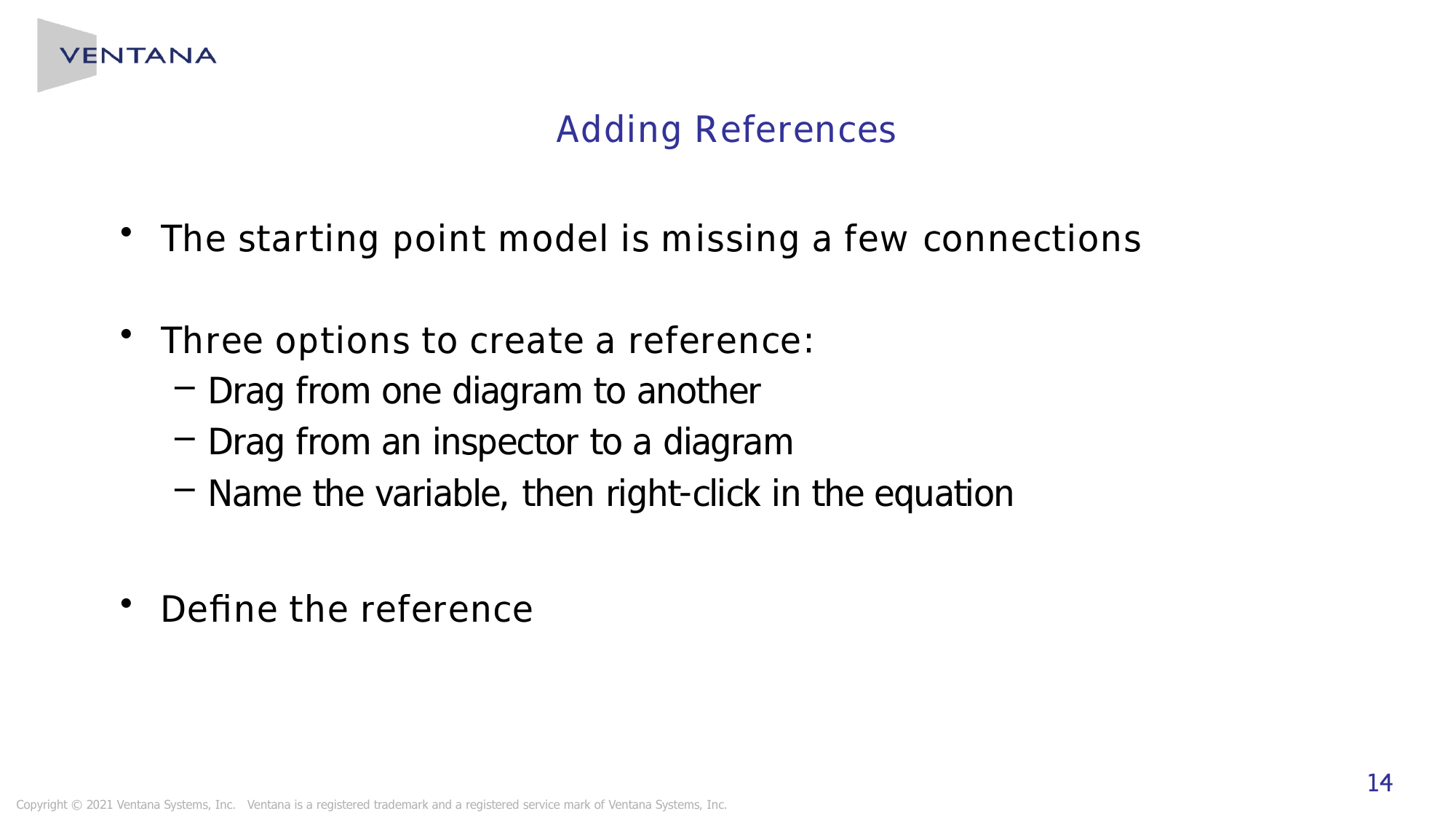

# Adding References
The starting point model is missing a few connections

Three options to create a reference:
Drag from one diagram to another
Drag from an inspector to a diagram
Name the variable, then right-click in the equation

Define the reference